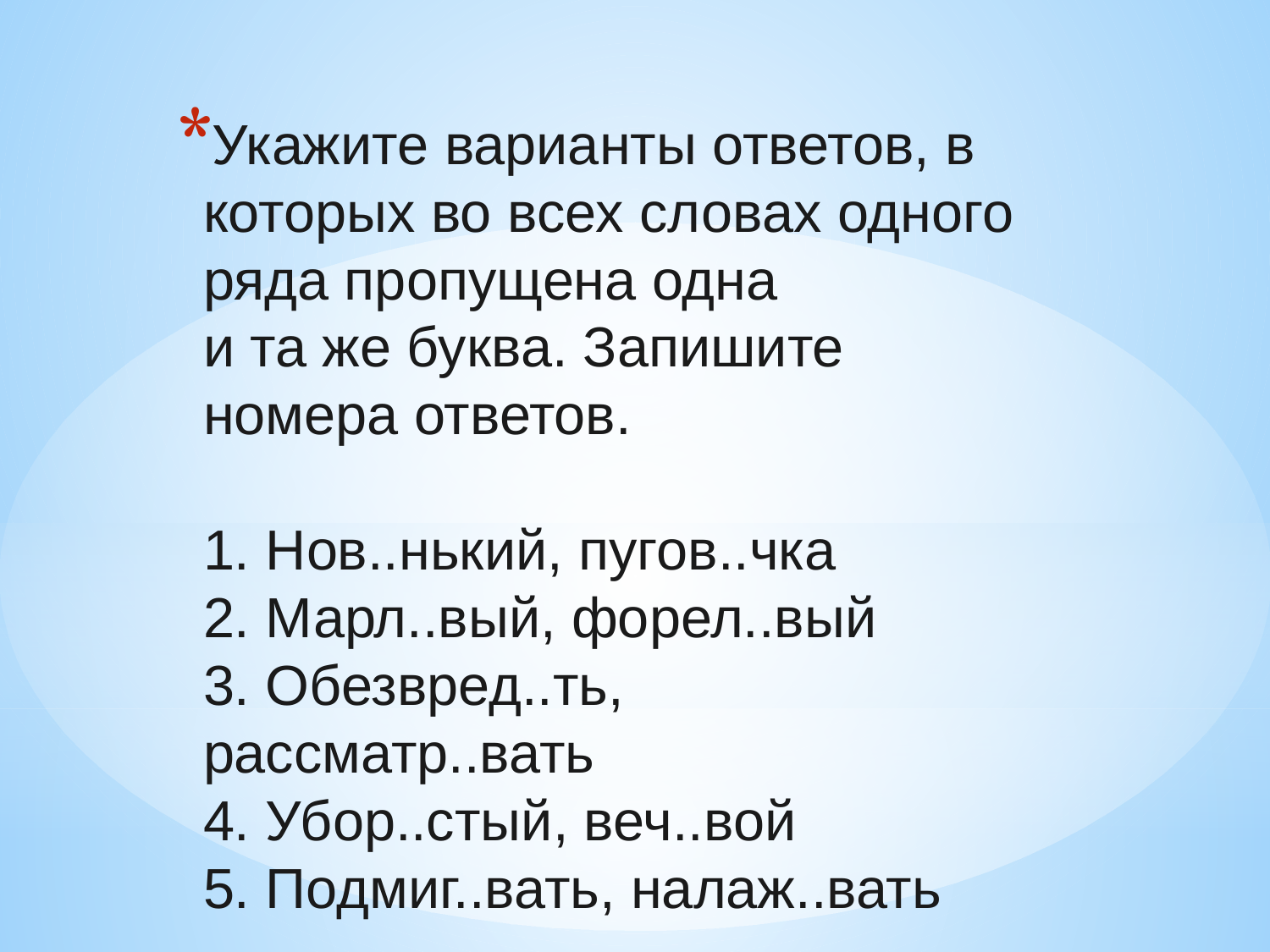

Укажите варианты ответов, в которых во всех словах одного ряда пропущена одна 
и та же буква. Запишите номера ответов.
 
1. Нов..нький, пугов..чка 
2. Марл..вый, форел..вый 
3. Обезвред..ть, рассматр..вать 
4. Убор..стый, веч..вой 
5. Подмиг..вать, налаж..вать
#